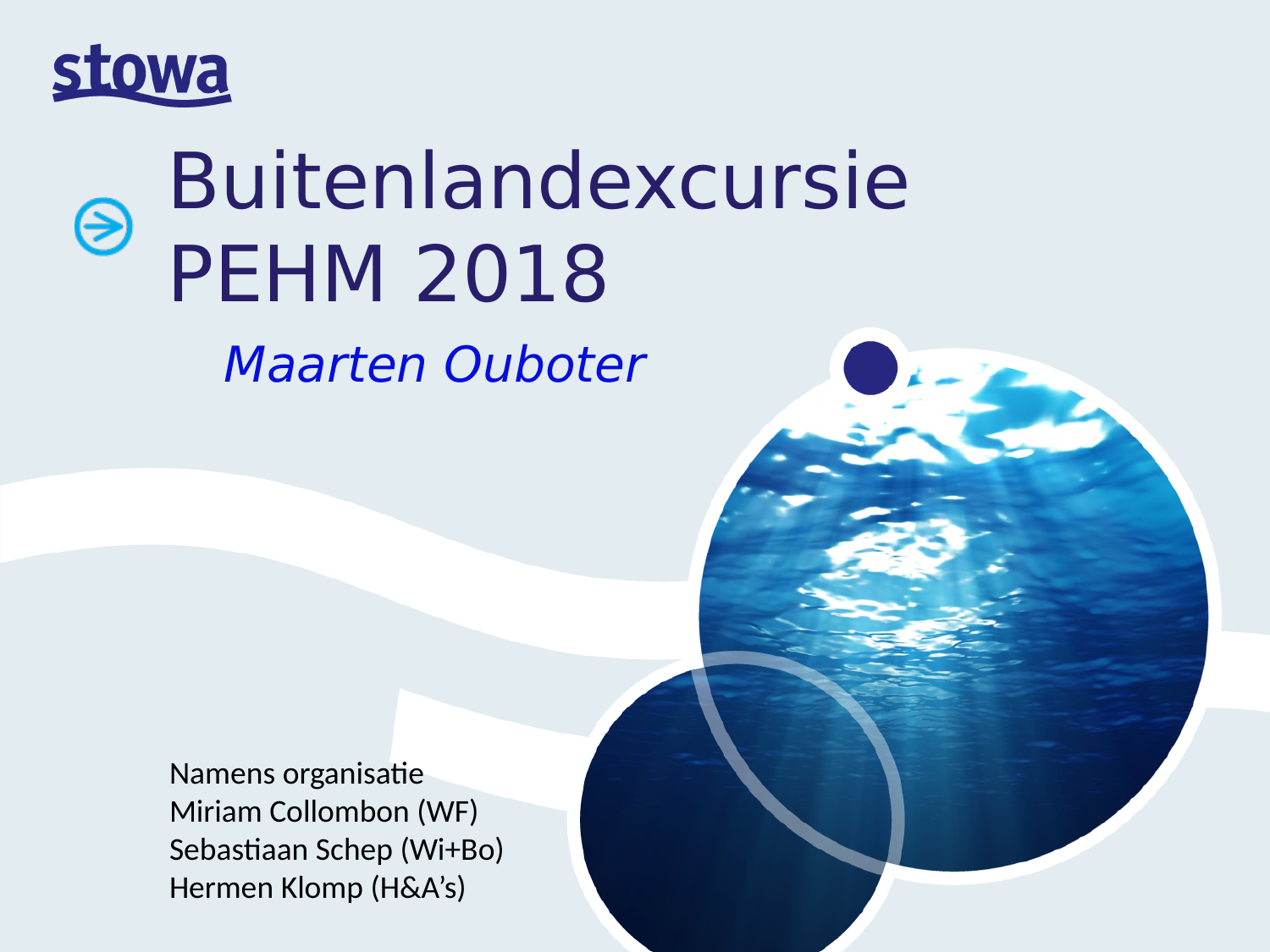

# Buitenlandexcursie PEHM 2018
Maarten Ouboter
Namens organisatie
Miriam Collombon (WF)
Sebastiaan Schep (Wi+Bo)
Hermen Klomp (H&A’s)